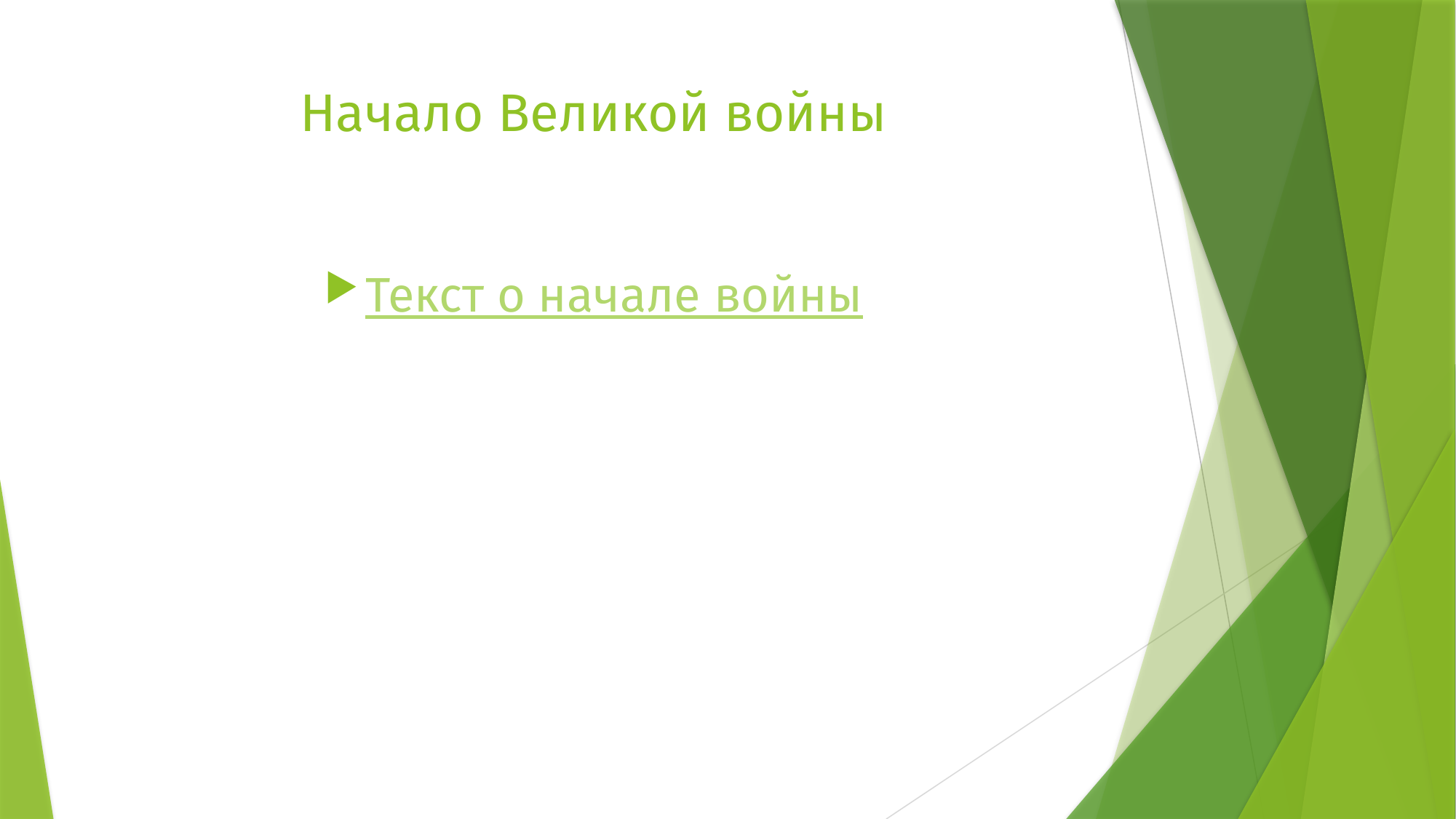

# Начало Великой войны
Текст о начале войны